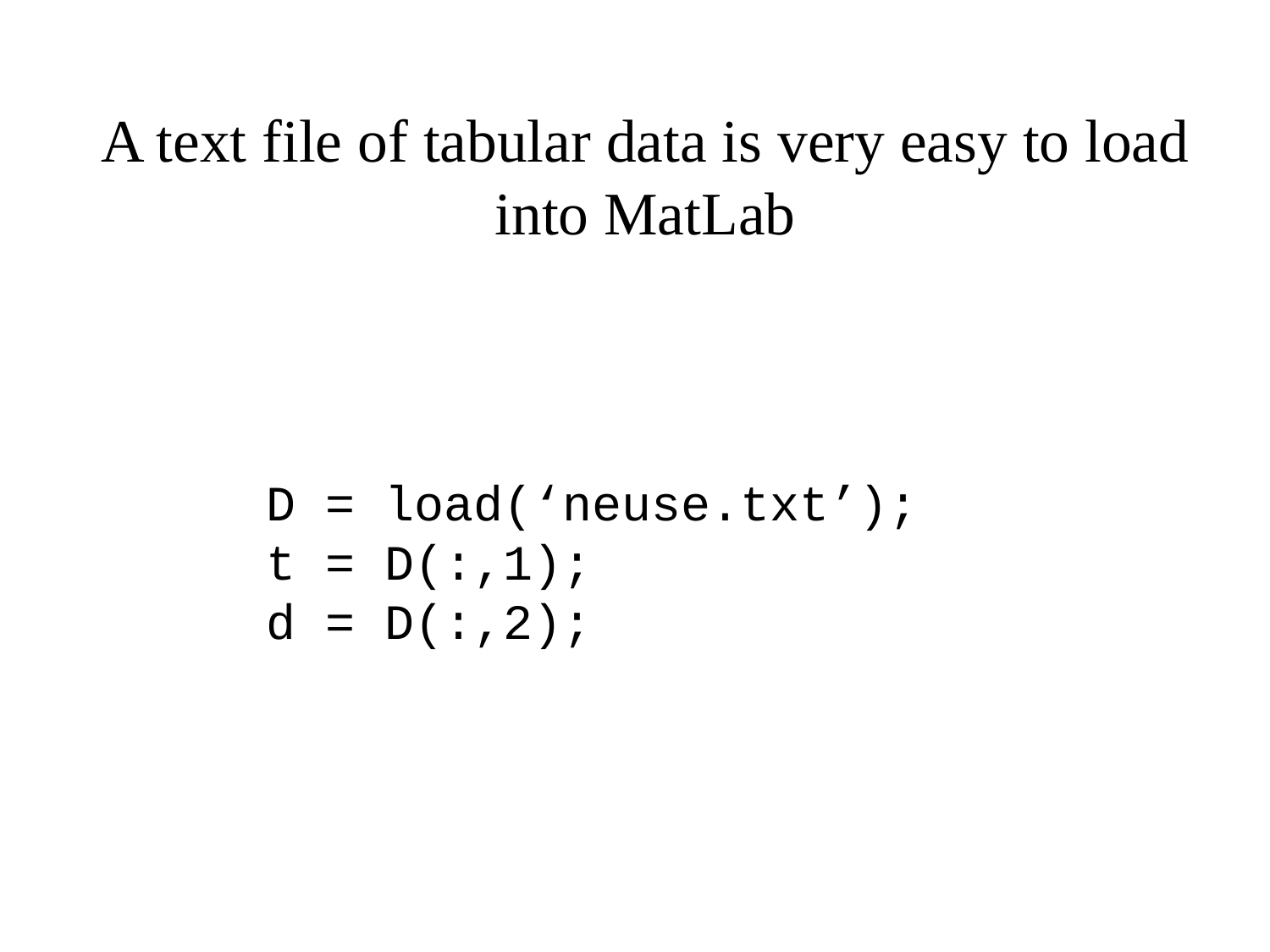

# A text file of tabular data is very easy to load into MatLab
D = load(‘neuse.txt’);
t = D(:,1);
d = D(:,2);